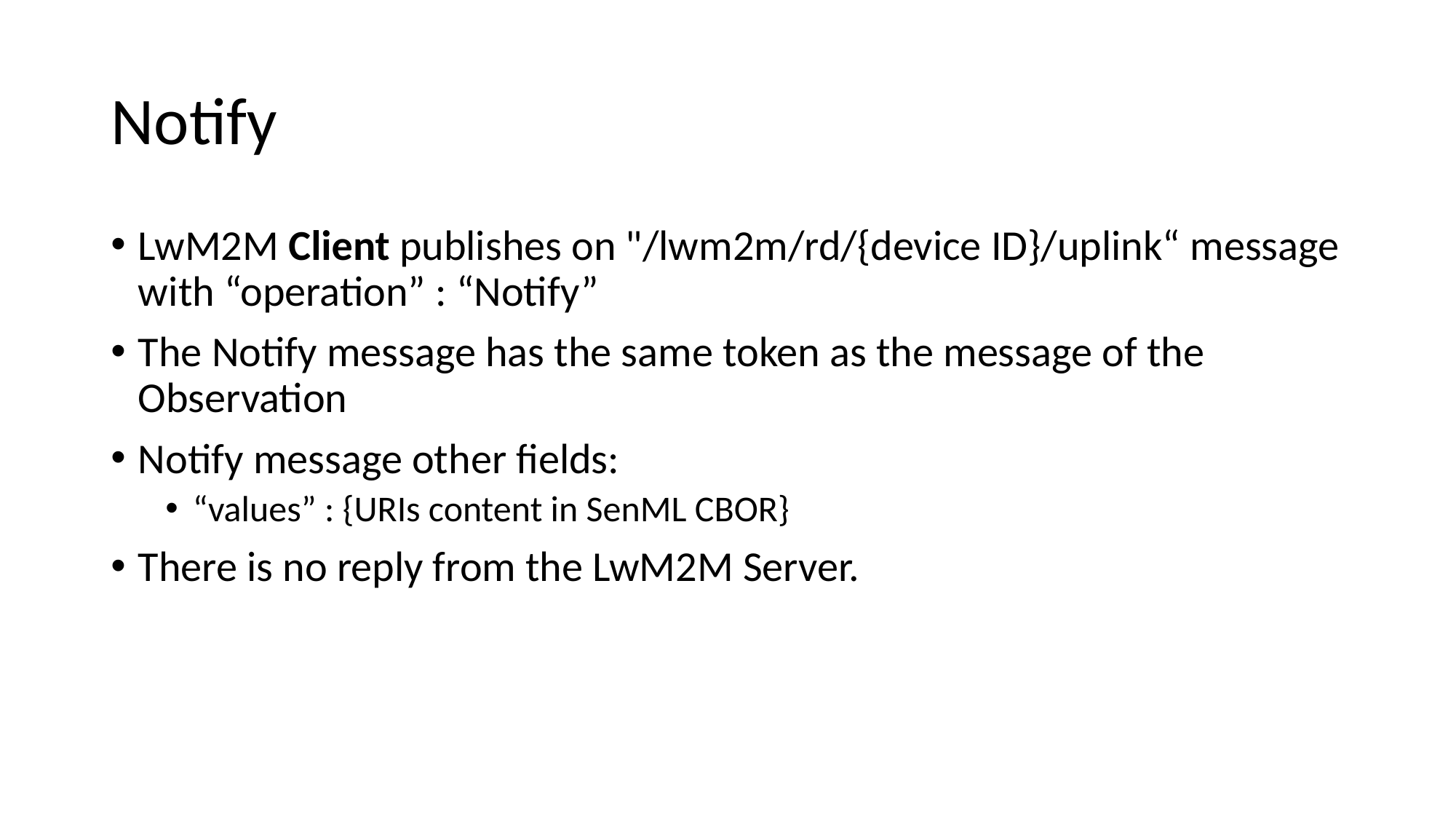

# Notify
LwM2M Client publishes on "/lwm2m/rd/{device ID}/uplink“ message with “operation” : “Notify”
The Notify message has the same token as the message of the Observation
Notify message other fields:
“values” : {URIs content in SenML CBOR}
There is no reply from the LwM2M Server.